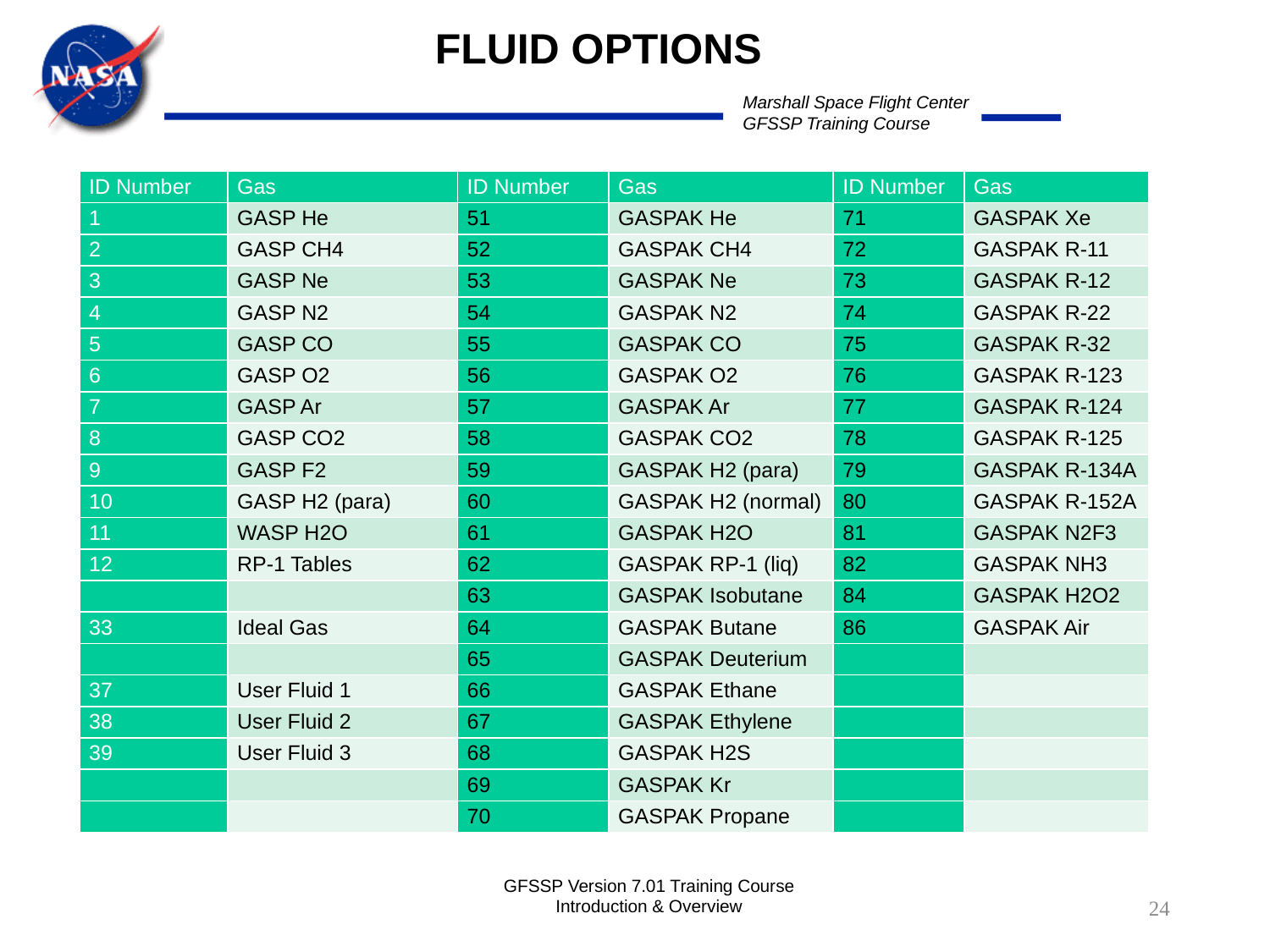

FLUID OPTIONS

| ID Number | Gas | ID Number | Gas | ID Number | Gas |
| --- | --- | --- | --- | --- | --- |
| 1 | GASP He | 51 | GASPAK He | 71 | GASPAK Xe |
| 2 | GASP CH4 | 52 | GASPAK CH4 | 72 | GASPAK R-11 |
| 3 | GASP Ne | 53 | GASPAK Ne | 73 | GASPAK R-12 |
| 4 | GASP N2 | 54 | GASPAK N2 | 74 | GASPAK R-22 |
| 5 | GASP CO | 55 | GASPAK CO | 75 | GASPAK R-32 |
| 6 | GASP O2 | 56 | GASPAK O2 | 76 | GASPAK R-123 |
| 7 | GASP Ar | 57 | GASPAK Ar | 77 | GASPAK R-124 |
| 8 | GASP CO2 | 58 | GASPAK CO2 | 78 | GASPAK R-125 |
| 9 | GASP F2 | 59 | GASPAK H2 (para) | 79 | GASPAK R-134A |
| 10 | GASP H2 (para) | 60 | GASPAK H2 (normal) | 80 | GASPAK R-152A |
| 11 | WASP H2O | 61 | GASPAK H2O | 81 | GASPAK N2F3 |
| 12 | RP-1 Tables | 62 | GASPAK RP-1 (liq) | 82 | GASPAK NH3 |
|  |  | 63 | GASPAK Isobutane | 84 | GASPAK H2O2 |
| 33 | Ideal Gas | 64 | GASPAK Butane | 86 | GASPAK Air |
|  |  | 65 | GASPAK Deuterium |  |  |
| 37 | User Fluid 1 | 66 | GASPAK Ethane |  |  |
| 38 | User Fluid 2 | 67 | GASPAK Ethylene |  |  |
| 39 | User Fluid 3 | 68 | GASPAK H2S |  |  |
|  |  | 69 | GASPAK Kr |  |  |
|  |  | 70 | GASPAK Propane |  |  |

GFSSP Version 7.01 Training Course Introduction & Overview
24